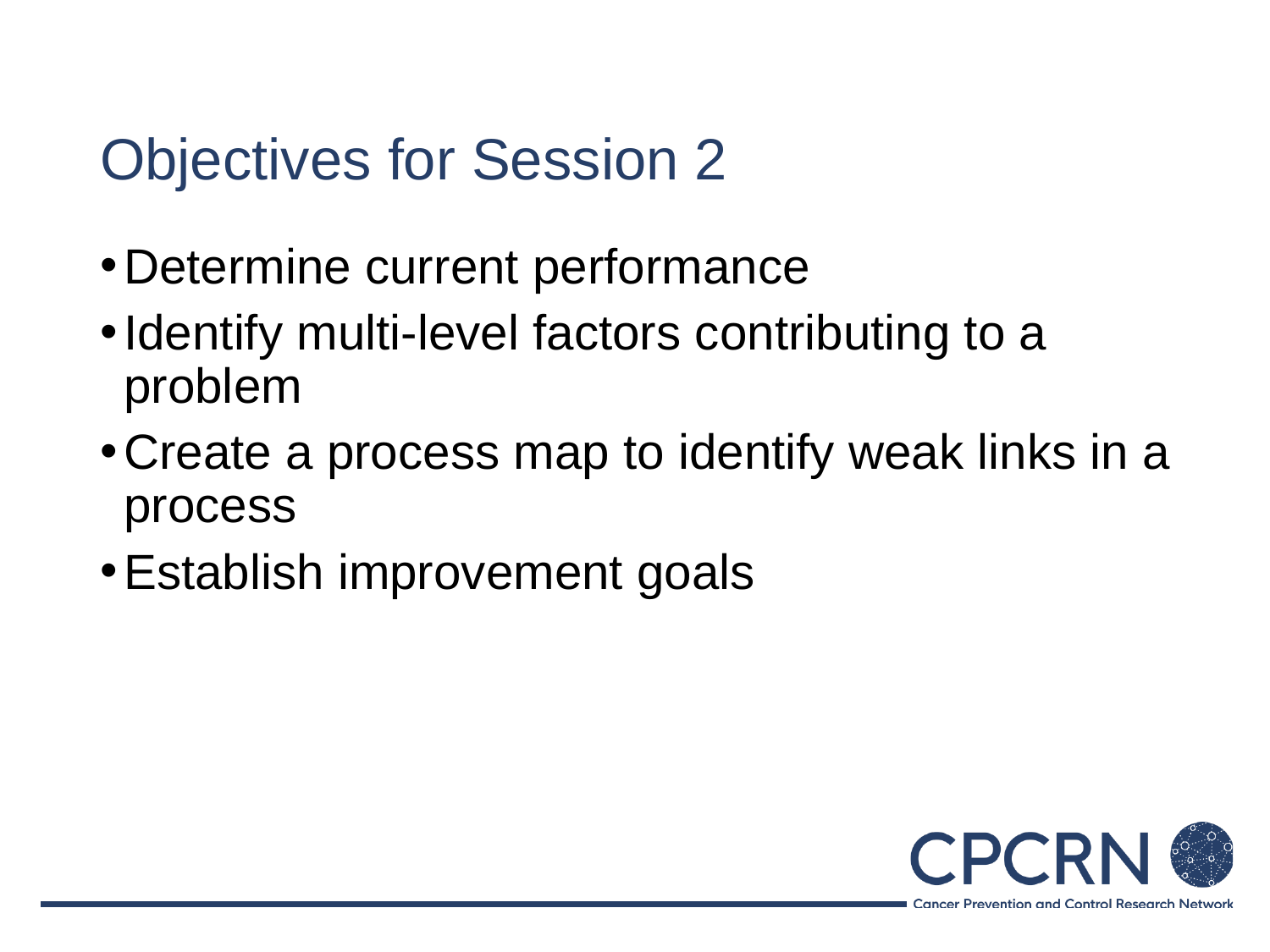

# Objectives for Session 2
Determine current performance
Identify multi-level factors contributing to a problem
Create a process map to identify weak links in a process
Establish improvement goals